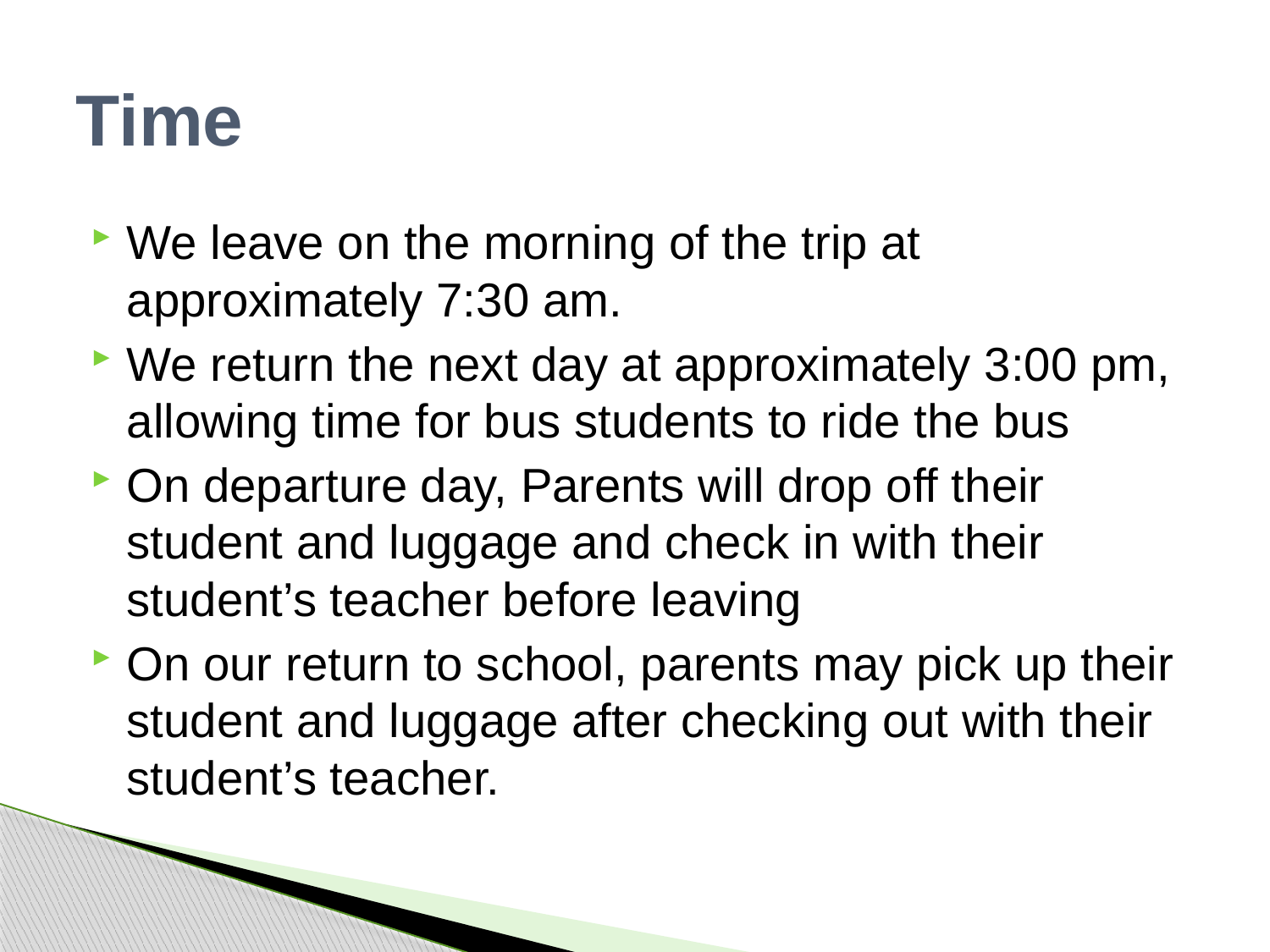

# Time
We leave on the morning of the trip at approximately 7:30 am.
We return the next day at approximately 3:00 pm, allowing time for bus students to ride the bus
On departure day, Parents will drop off their student and luggage and check in with their student’s teacher before leaving
On our return to school, parents may pick up their student and luggage after checking out with their student’s teacher.